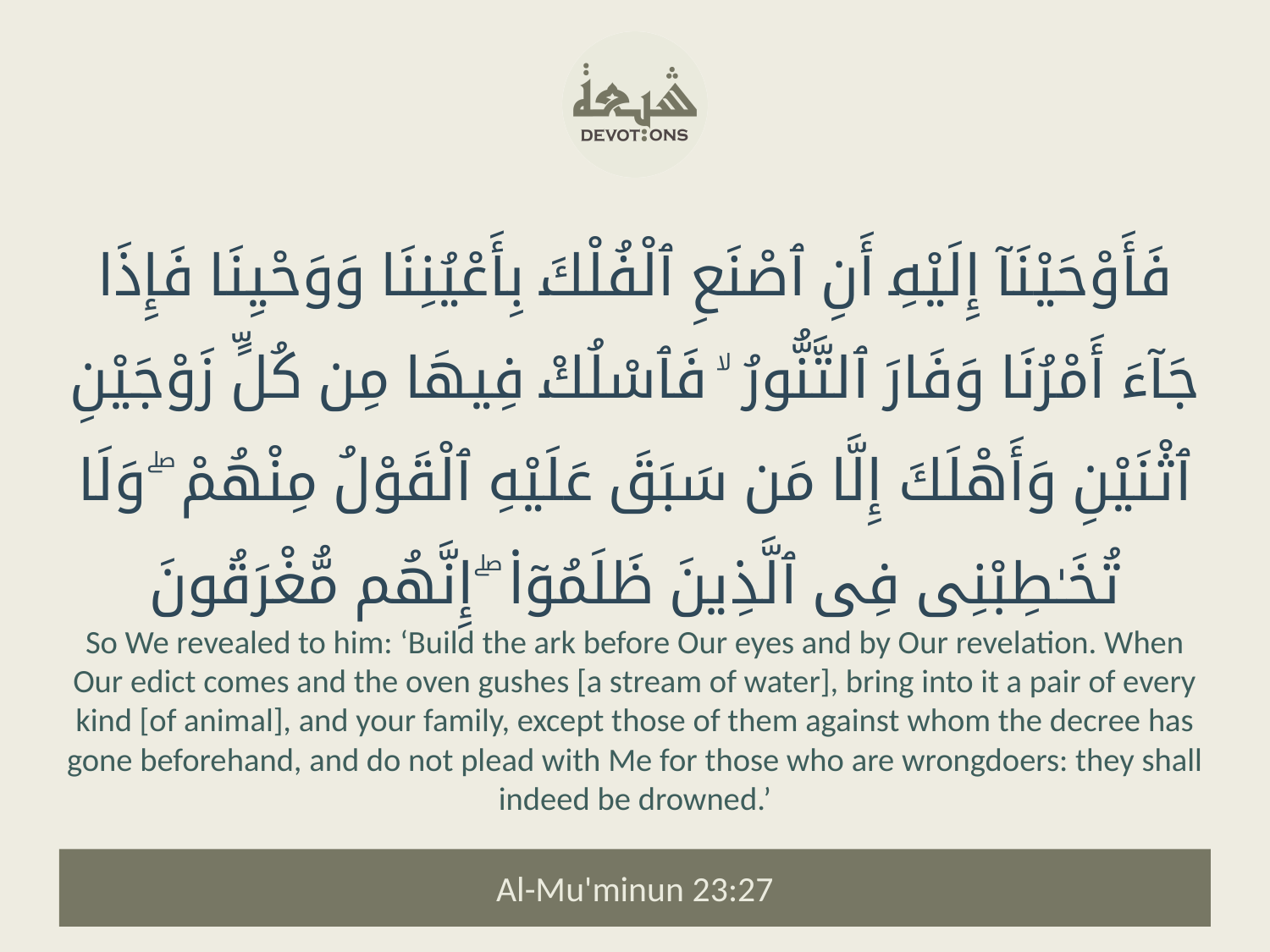

فَأَوْحَيْنَآ إِلَيْهِ أَنِ ٱصْنَعِ ٱلْفُلْكَ بِأَعْيُنِنَا وَوَحْيِنَا فَإِذَا جَآءَ أَمْرُنَا وَفَارَ ٱلتَّنُّورُ ۙ فَٱسْلُكْ فِيهَا مِن كُلٍّ زَوْجَيْنِ ٱثْنَيْنِ وَأَهْلَكَ إِلَّا مَن سَبَقَ عَلَيْهِ ٱلْقَوْلُ مِنْهُمْ ۖ وَلَا تُخَـٰطِبْنِى فِى ٱلَّذِينَ ظَلَمُوٓا۟ ۖ إِنَّهُم مُّغْرَقُونَ
So We revealed to him: ‘Build the ark before Our eyes and by Our revelation. When Our edict comes and the oven gushes [a stream of water], bring into it a pair of every kind [of animal], and your family, except those of them against whom the decree has gone beforehand, and do not plead with Me for those who are wrongdoers: they shall indeed be drowned.’
Al-Mu'minun 23:27